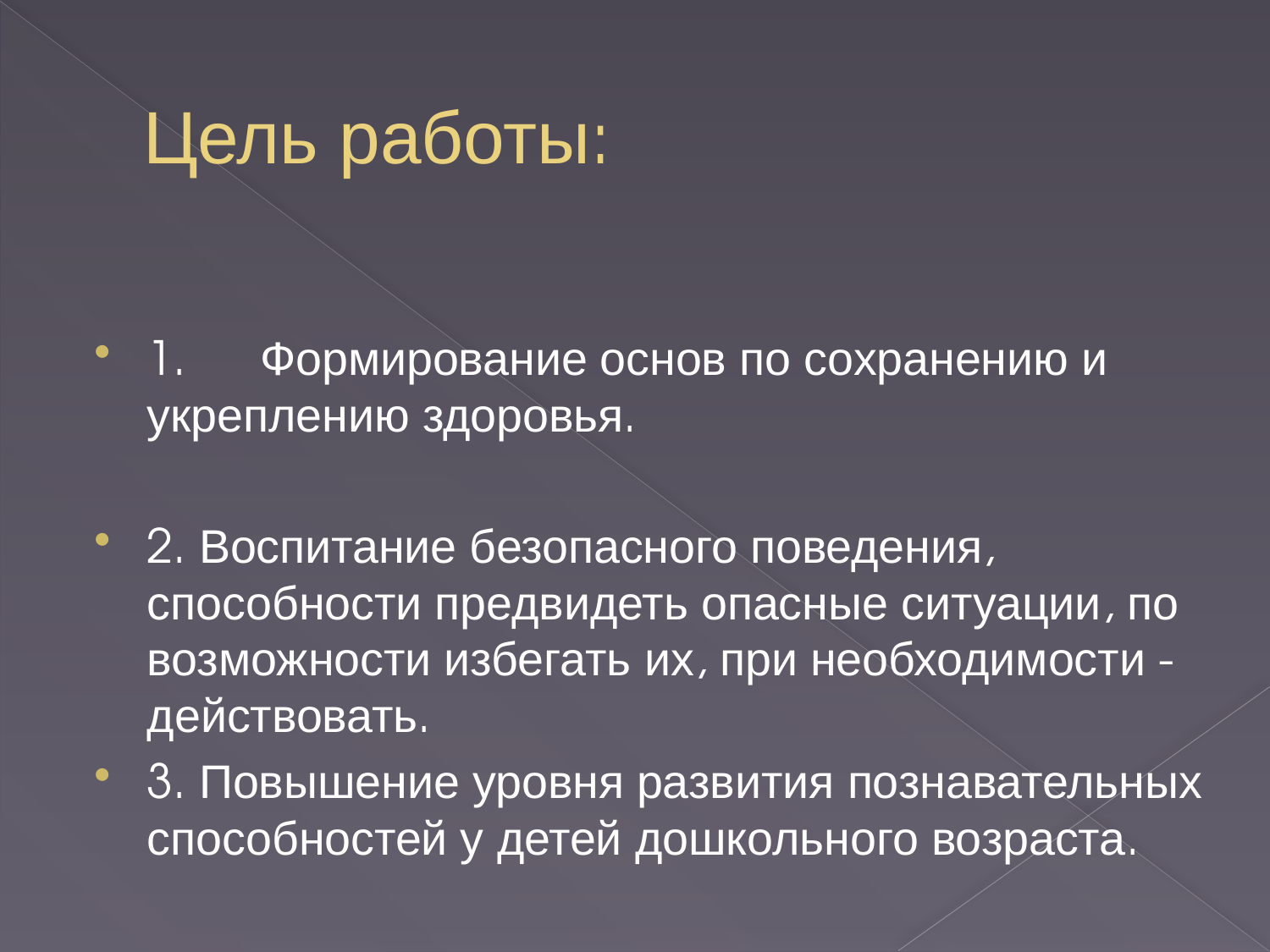

# Цель работы:

1.	Формирование основ по сохранению и укреплению здоровья.

2. Воспитание безопасного поведения, способности предвидеть опасные ситуации, по возможности избегать их, при необходимости - действовать.
3. Повышение уровня развития познавательных способностей у детей дошкольного возраста.